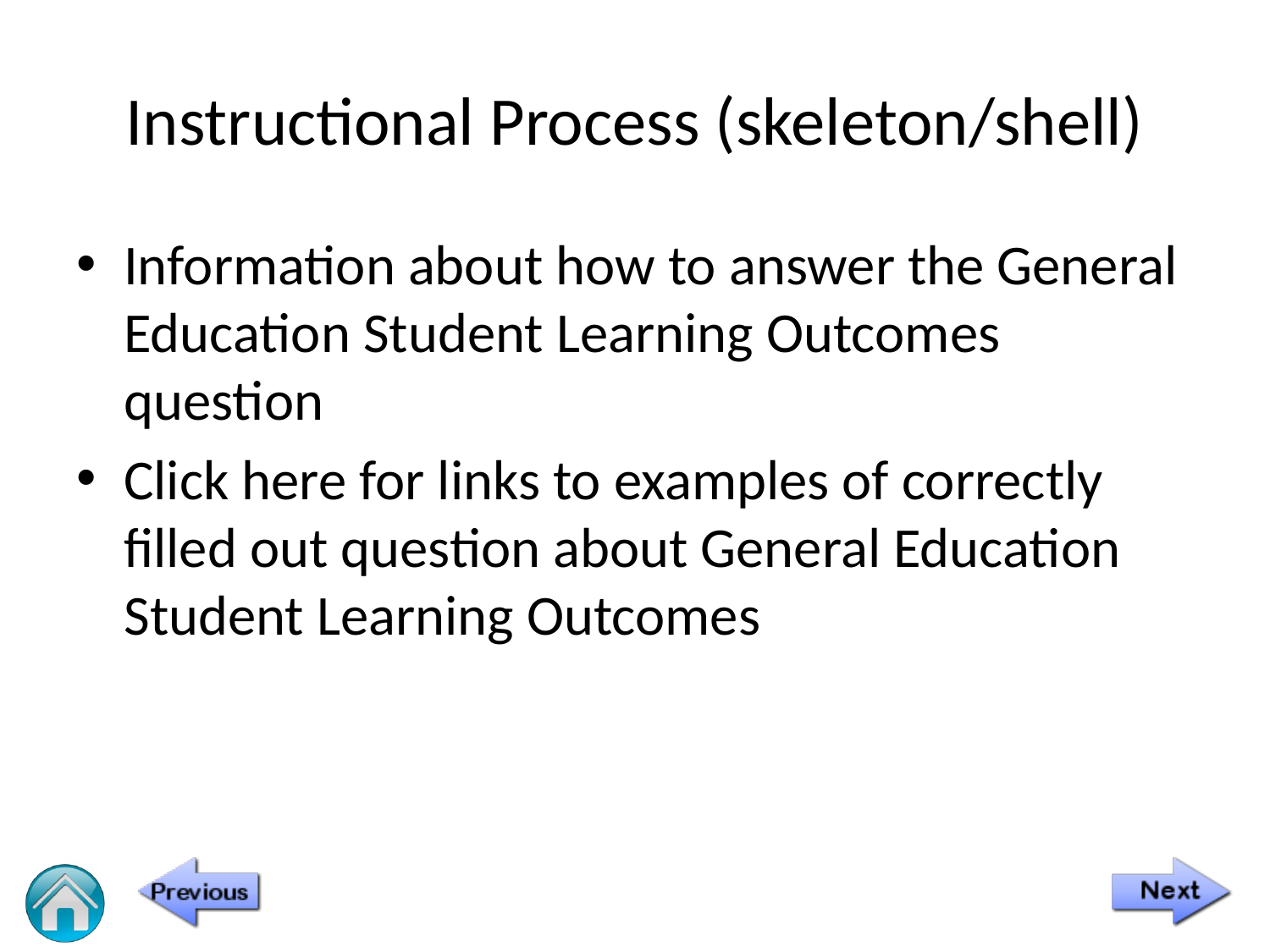

# Instructional Process (skeleton/shell)
Information about how to answer the General Education Student Learning Outcomes question
Click here for links to examples of correctly filled out question about General Education Student Learning Outcomes